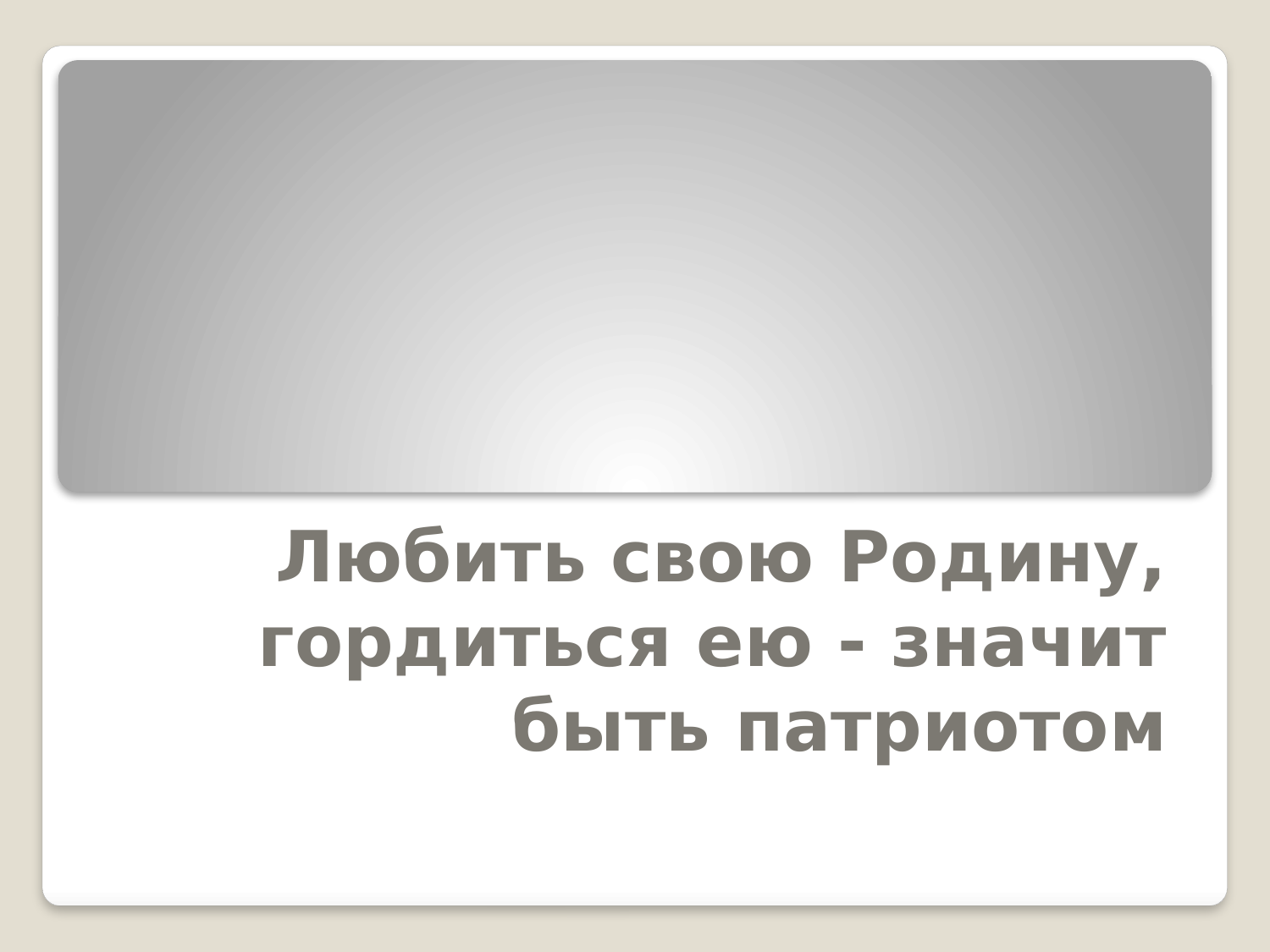

#
Любить свою Родину, гордиться ею - значит быть патриотом